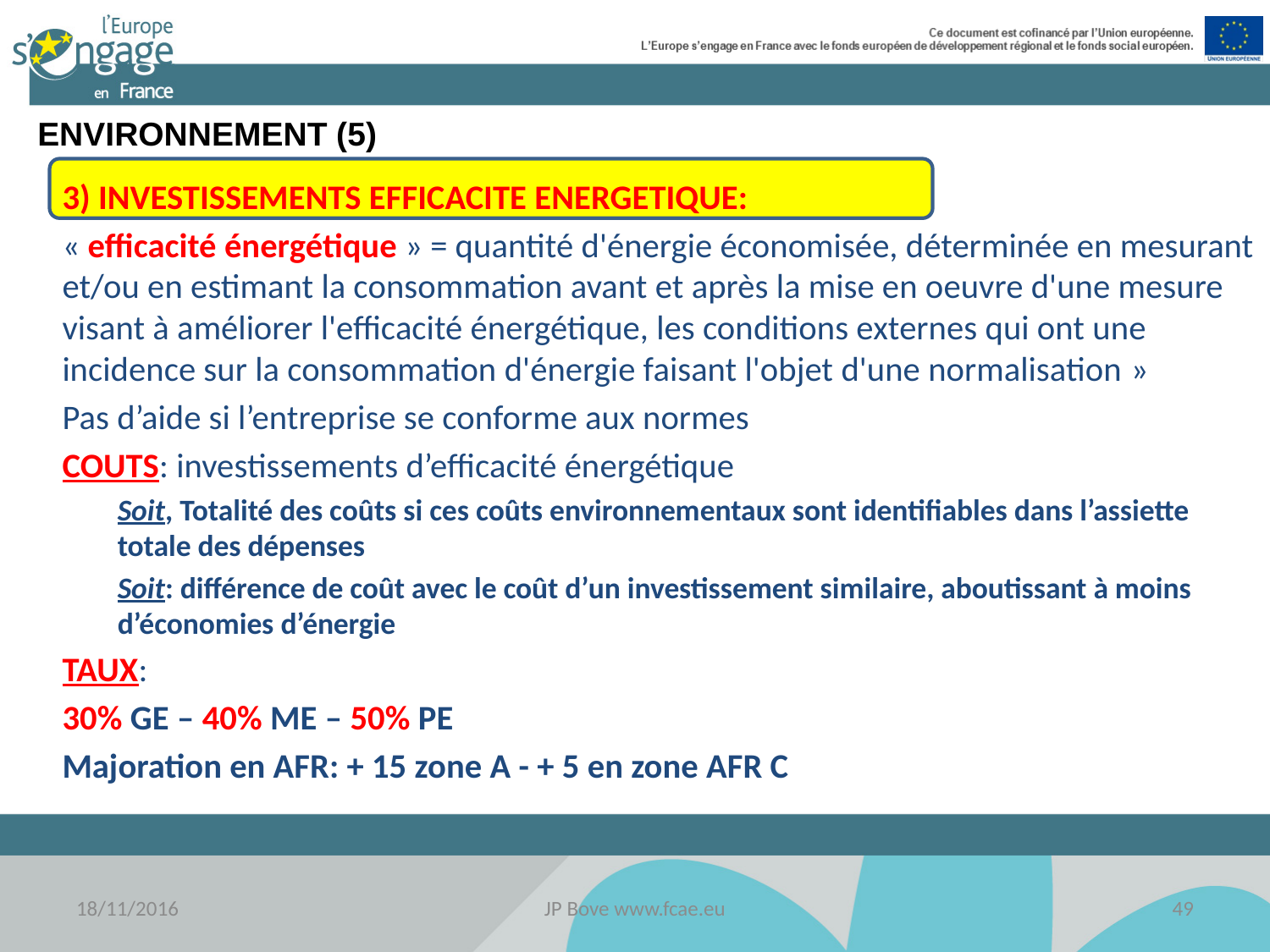

ENVIRONNEMENT (5)

3) INVESTISSEMENTS EFFICACITE ENERGETIQUE:
« efficacité énergétique » = quantité d'énergie économisée, déterminée en mesurant et/ou en estimant la consommation avant et après la mise en oeuvre d'une mesure visant à améliorer l'efficacité énergétique, les conditions externes qui ont une incidence sur la consommation d'énergie faisant l'objet d'une normalisation »
Pas d’aide si l’entreprise se conforme aux normes
COUTS: investissements d’efficacité énergétique
Soit, Totalité des coûts si ces coûts environnementaux sont identifiables dans l’assiette totale des dépenses
Soit: différence de coût avec le coût d’un investissement similaire, aboutissant à moins d’économies d’énergie
TAUX:
30% GE – 40% ME – 50% PE
Majoration en AFR: + 15 zone A - + 5 en zone AFR C

18/11/2016
JP Bove www.fcae.eu
49